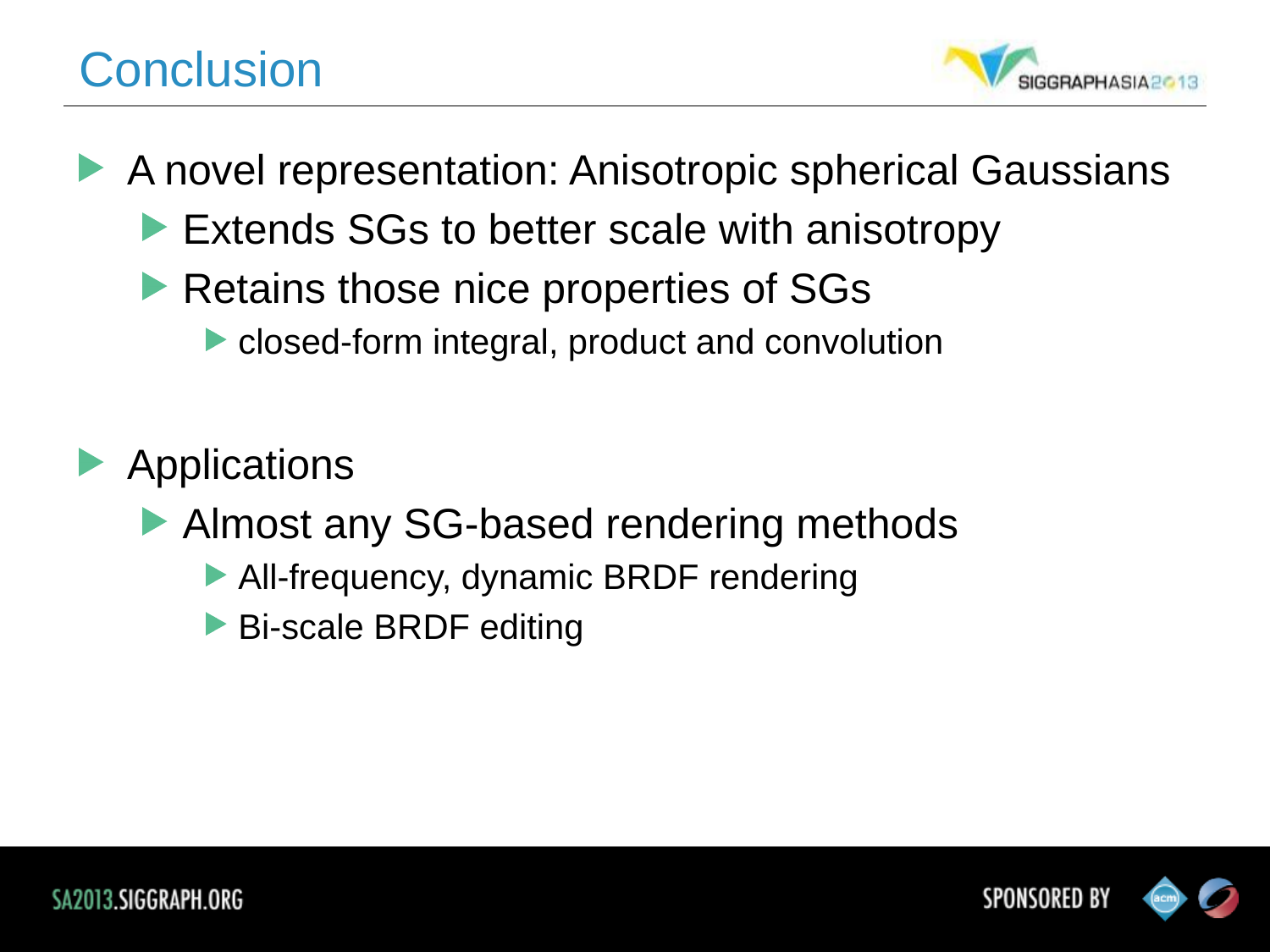

Conclusion
A novel representation: Anisotropic spherical Gaussians
Extends SGs to better scale with anisotropy
Retains those nice properties of SGs
closed-form integral, product and convolution

Applications
Almost any SG-based rendering methods
All-frequency, dynamic BRDF rendering
Bi-scale BRDF editing